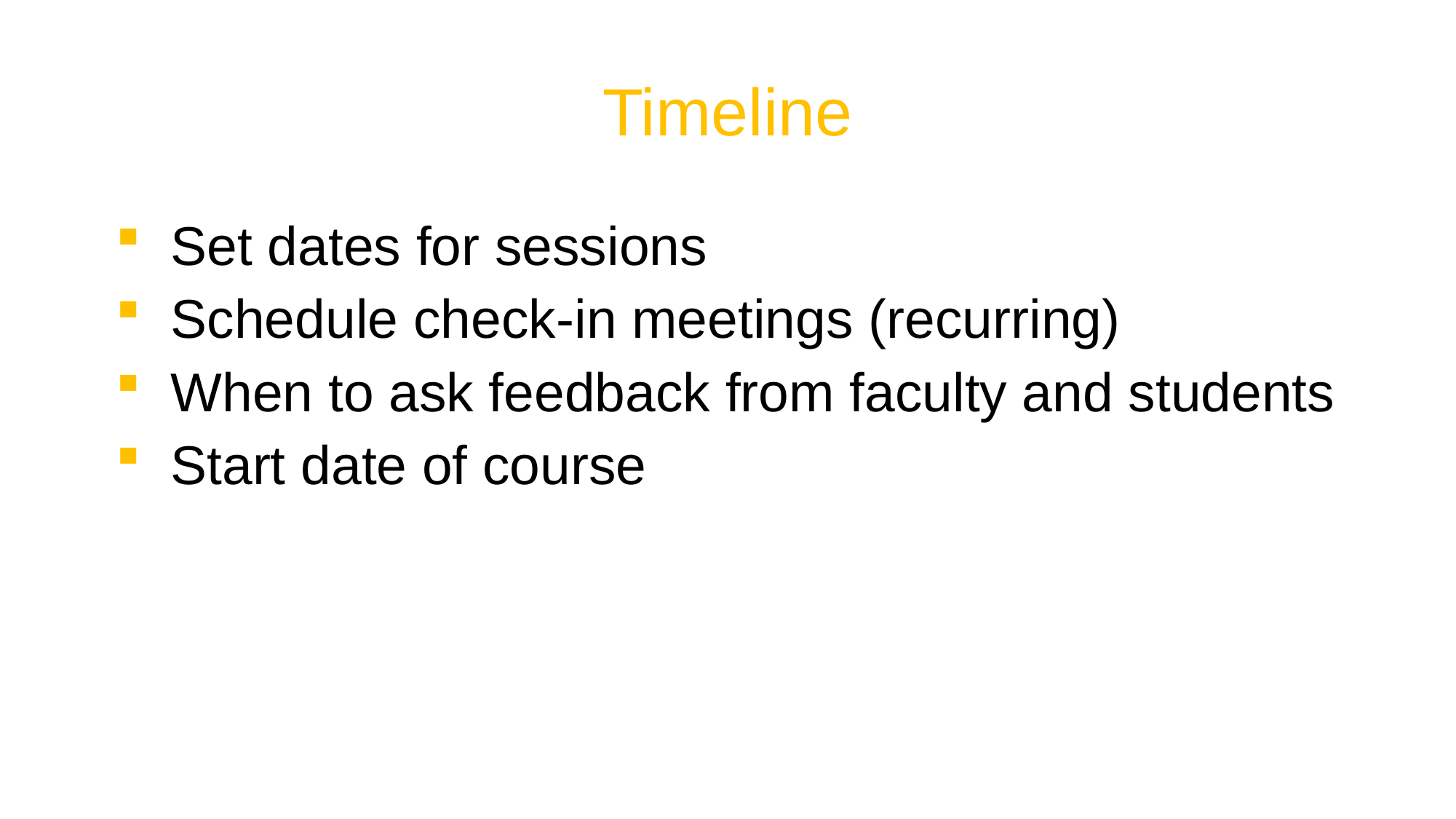

Timeline
Set dates for sessions
Schedule check-in meetings (recurring)
When to ask feedback from faculty and students
Start date of course